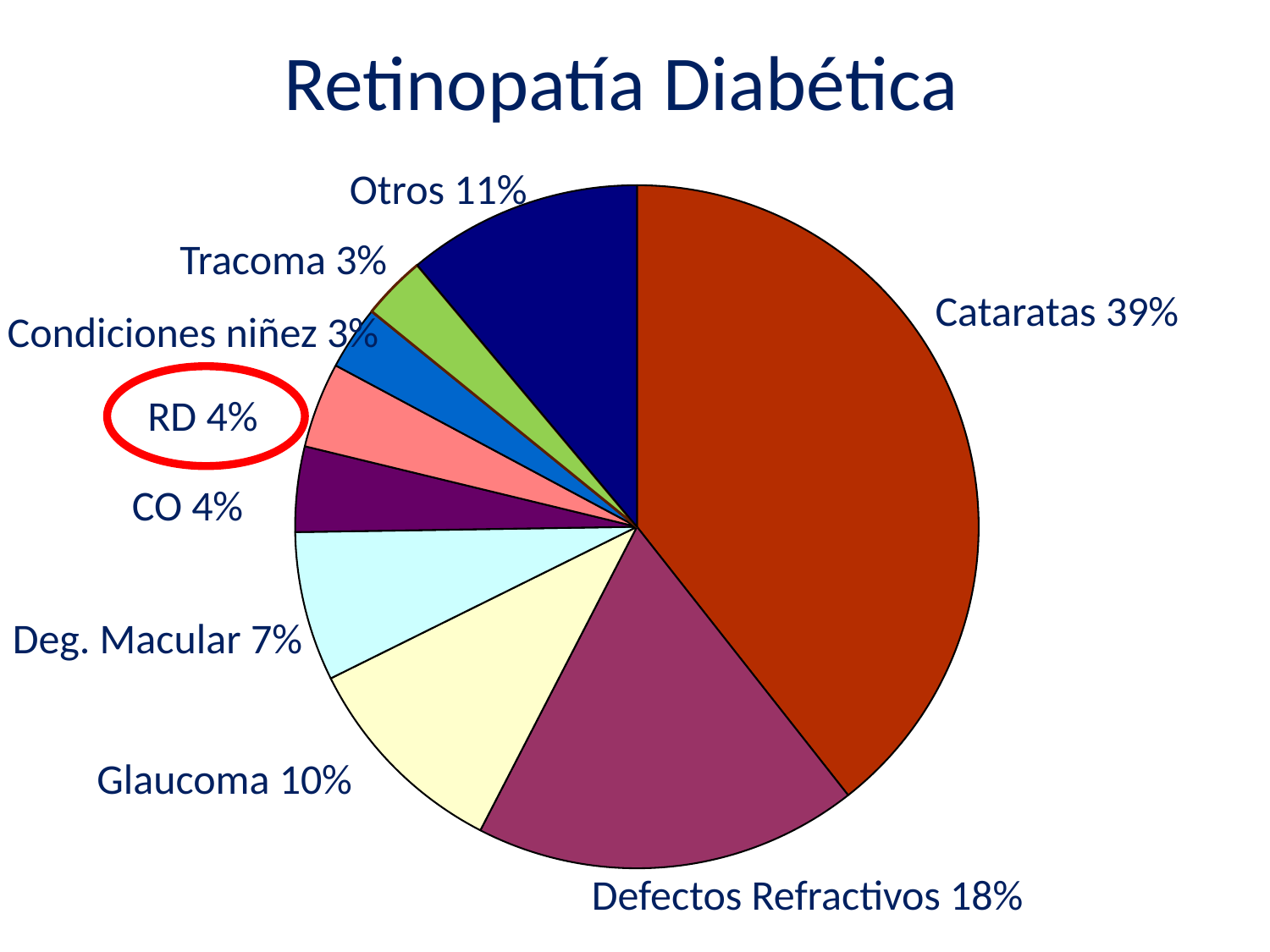

# Retinopatía Diabética
Otros 11%

### Chart

| Category |  |
|---|---|
| Cataract | 39.0 |
| Refractive error | 18.0 |
| Glaucoma | 10.0 |
| AMD | 7.0 |
| CO | 4.0 |
| DR | 4.0 |
| Childhood  | 3.0 |
| Trachoma | 3.0 |
| Other | 11.0 |
Tracoma 3%
Cataratas 39%
Condiciones niñez 3%

RD 4%
CO 4%
Deg. Macular 7%
Glaucoma 10%
Defectos Refractivos 18%